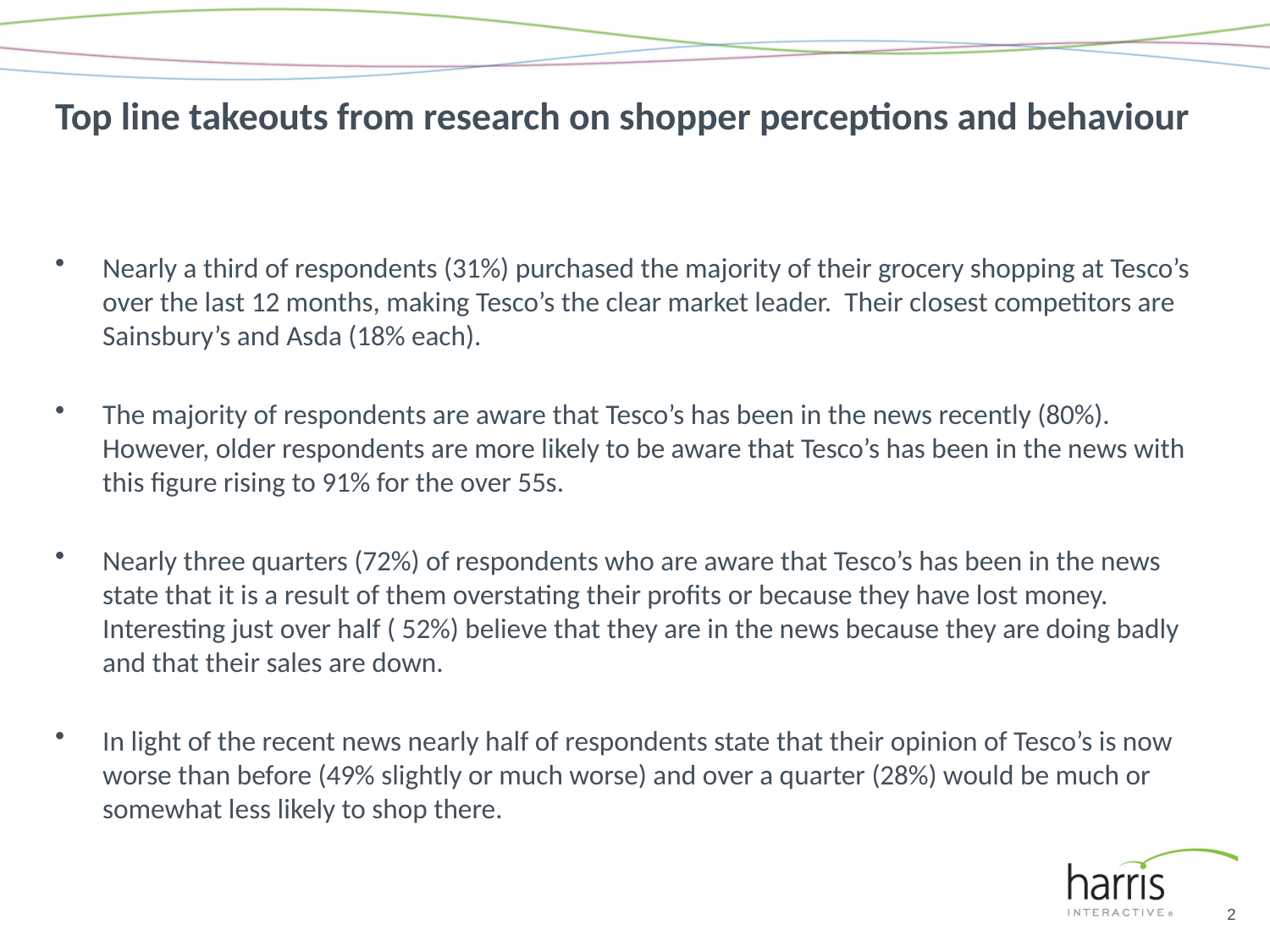

# Top line takeouts from research on shopper perceptions and behaviour

Nearly a third of respondents (31%) purchased the majority of their grocery shopping at Tesco’s over the last 12 months, making Tesco’s the clear market leader.  Their closest competitors are Sainsbury’s and Asda (18% each).

The majority of respondents are aware that Tesco’s has been in the news recently (80%).  However, older respondents are more likely to be aware that Tesco’s has been in the news with this figure rising to 91% for the over 55s.

Nearly three quarters (72%) of respondents who are aware that Tesco’s has been in the news state that it is a result of them overstating their profits or because they have lost money.  Interesting just over half ( 52%) believe that they are in the news because they are doing badly and that their sales are down.

In light of the recent news nearly half of respondents state that their opinion of Tesco’s is now worse than before (49% slightly or much worse) and over a quarter (28%) would be much or somewhat less likely to shop there.
2
© Harris Interactive